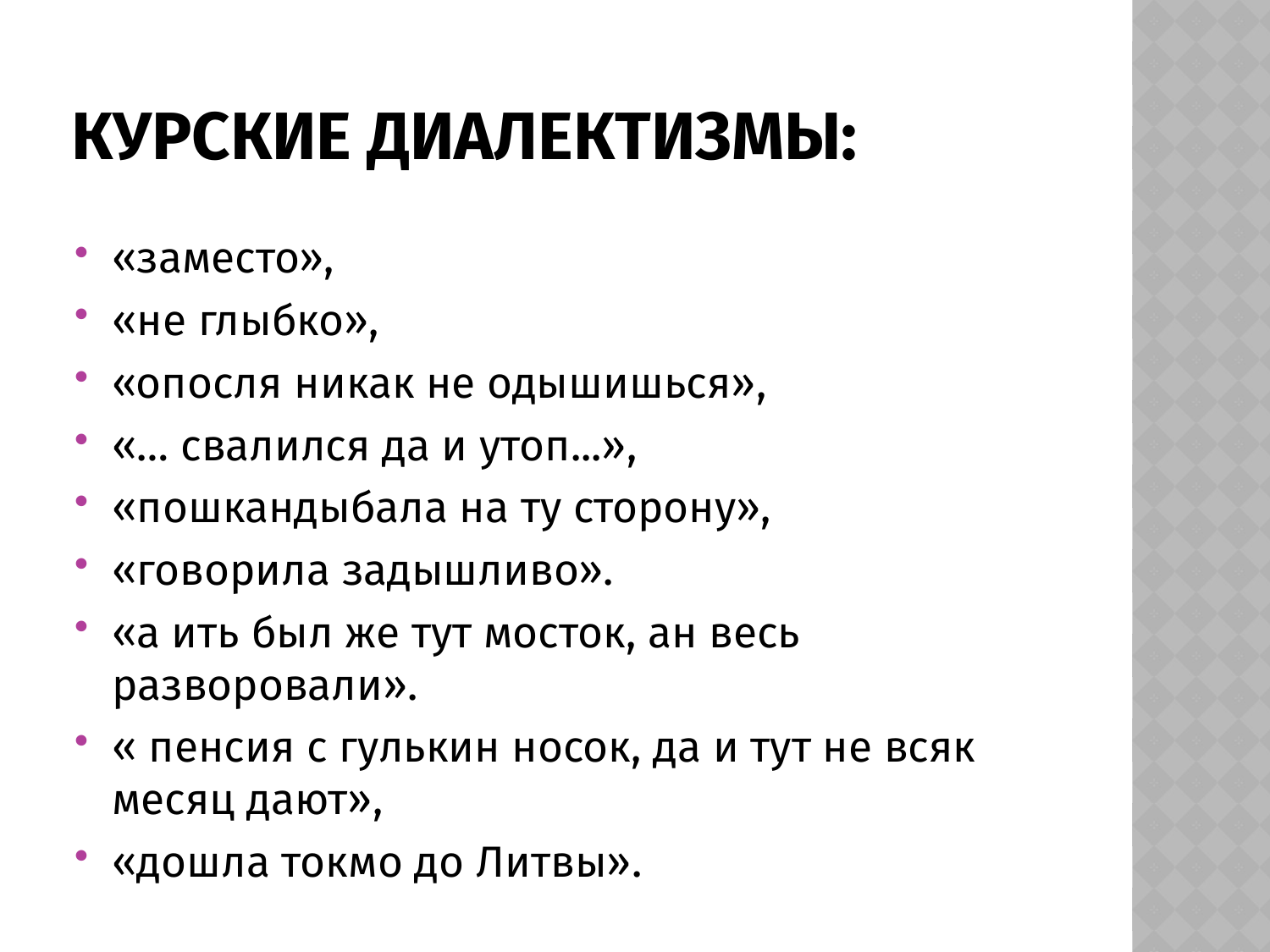

# Курские диалектизмы:
«заместо»,
«не глыбко»,
«опосля никак не одышишься»,
«… свалился да и утоп...»,
«пошкандыбала на ту сторону»,
«говорила задышливо».
«а ить был же тут мосток, ан весь разворовали».
« пенсия с гулькин носок, да и тут не всяк месяц дают»,
«дошла токмо до Литвы».